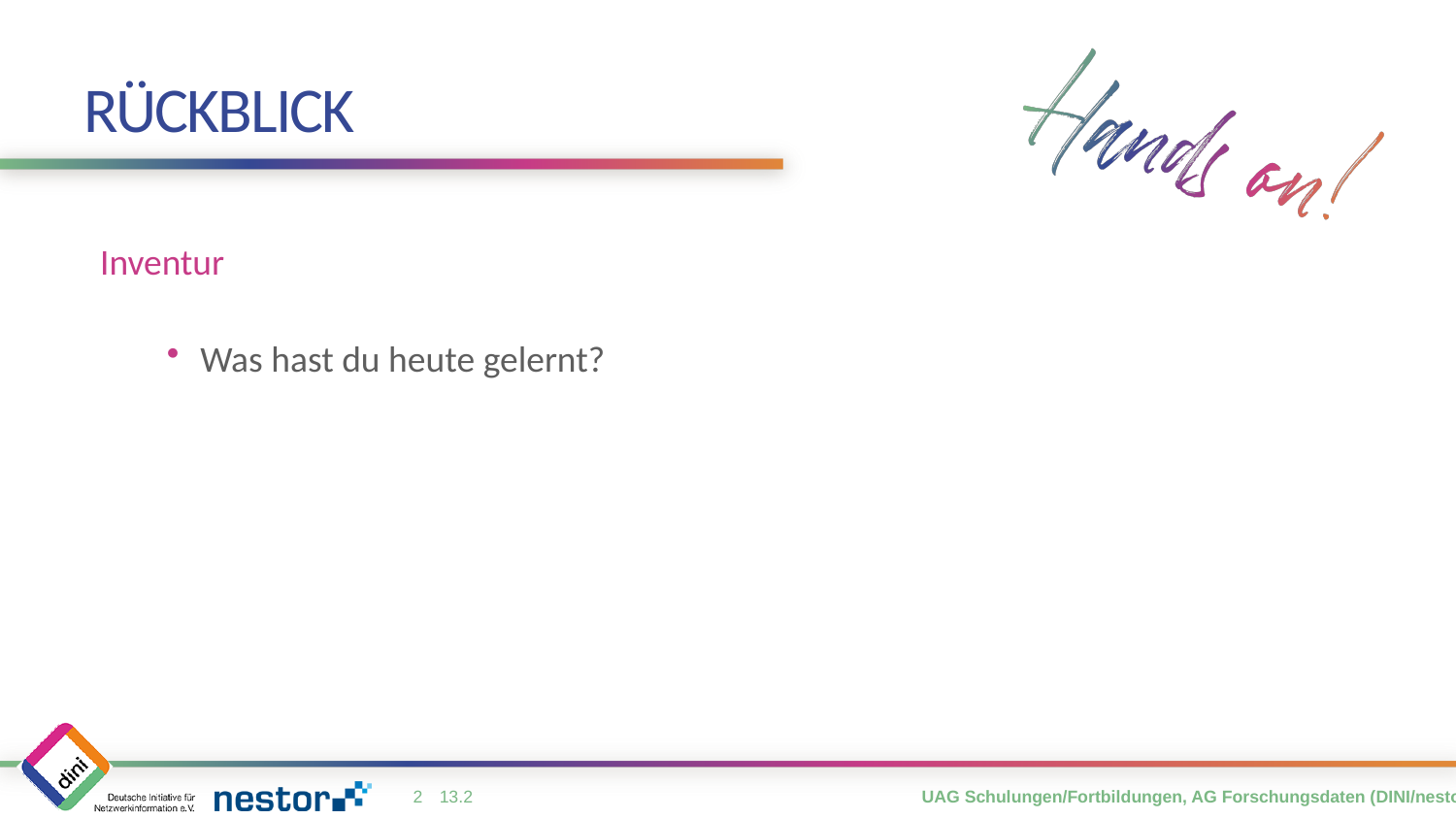

# Rückblick
Inventur
Was hast du heute gelernt?
2
13.2